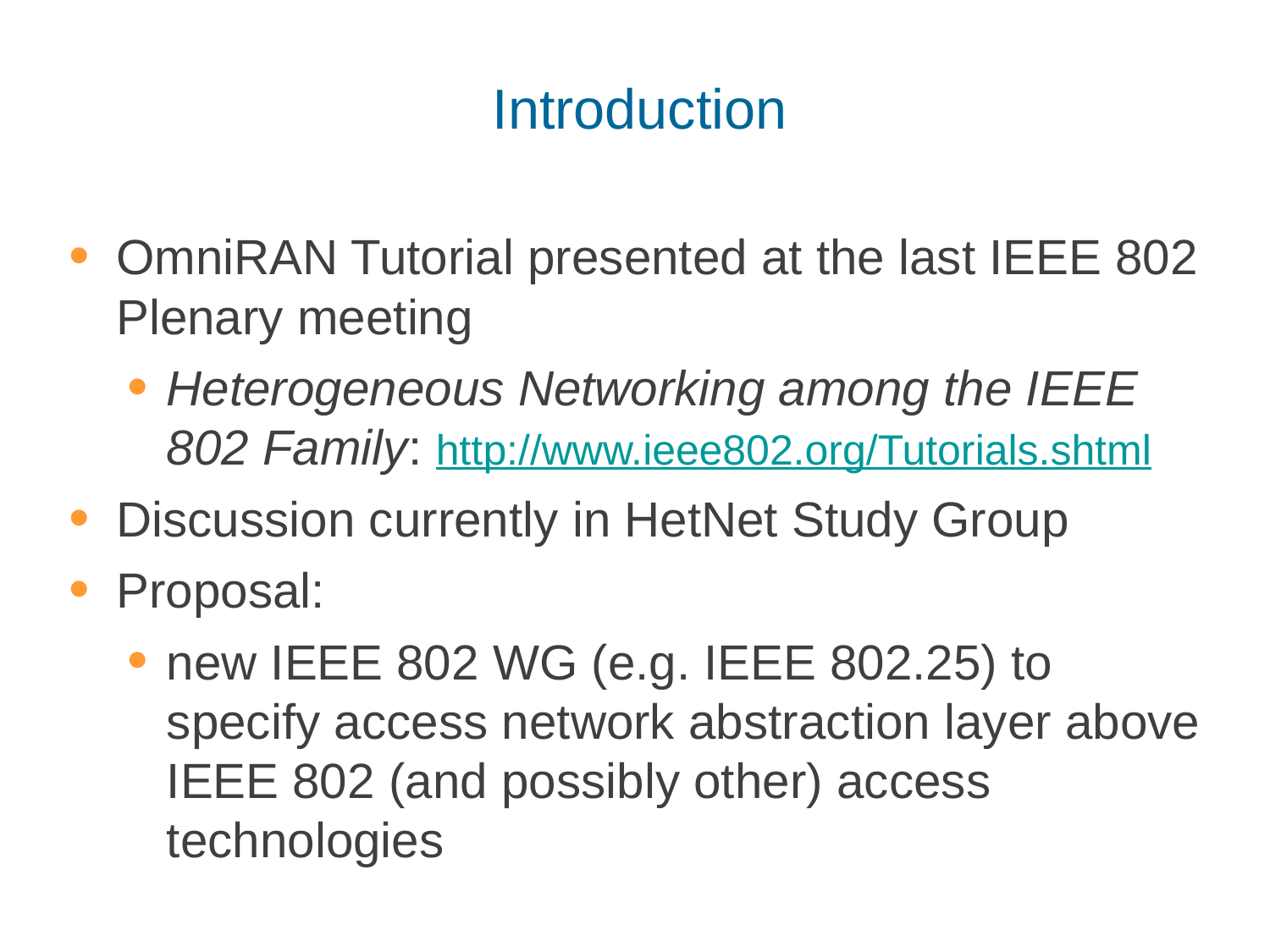

# Introduction
OmniRAN Tutorial presented at the last IEEE 802 Plenary meeting
Heterogeneous Networking among the IEEE 802 Family: http://www.ieee802.org/Tutorials.shtml
Discussion currently in HetNet Study Group
Proposal:
new IEEE 802 WG (e.g. IEEE 802.25) to specify access network abstraction layer above IEEE 802 (and possibly other) access technologies